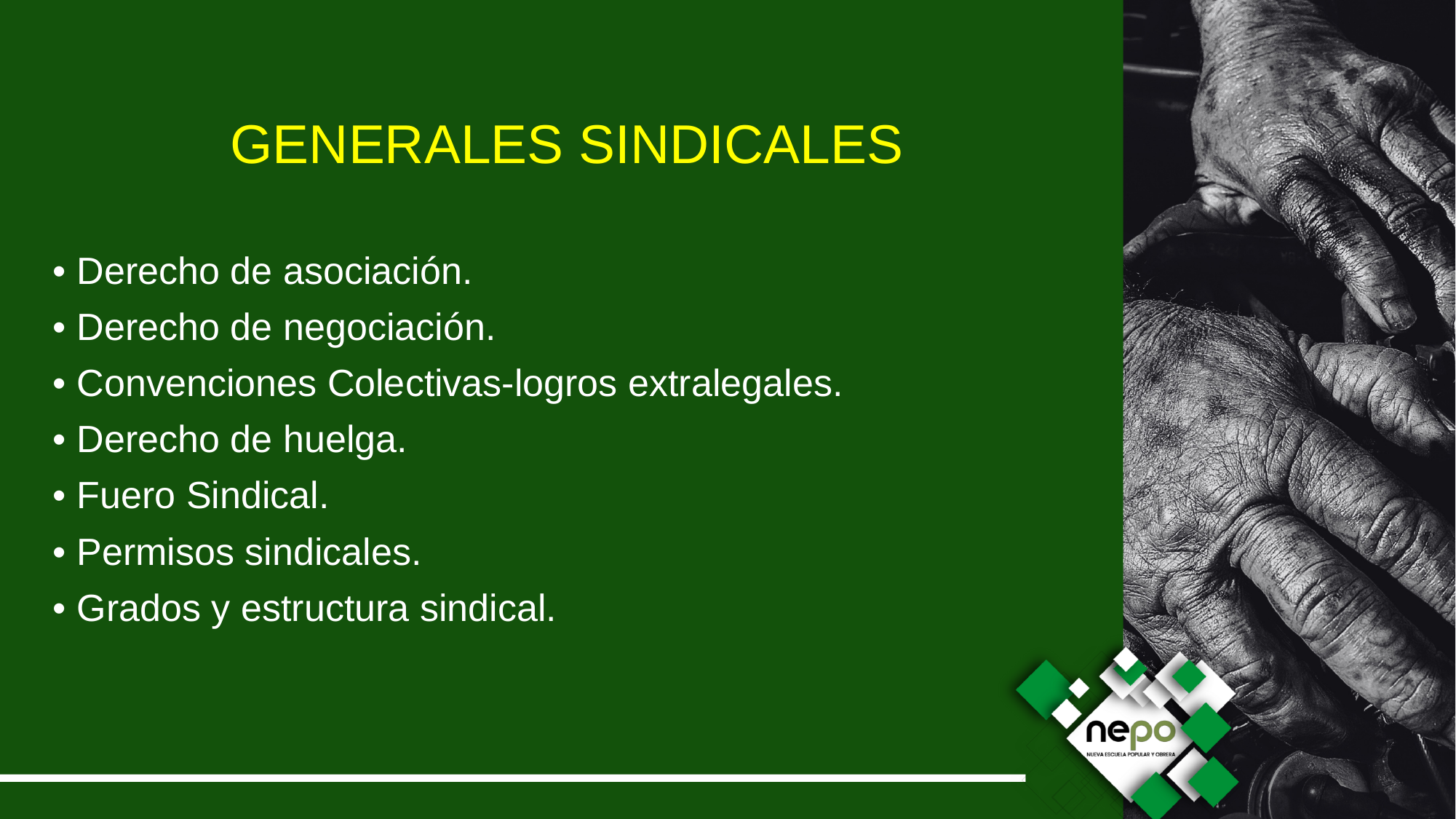

GENERALES SINDICALES

• Derecho de asociación.
• Derecho de negociación.
• Convenciones Colectivas-logros extralegales.
• Derecho de huelga.
• Fuero Sindical.
• Permisos sindicales.
• Grados y estructura sindical.